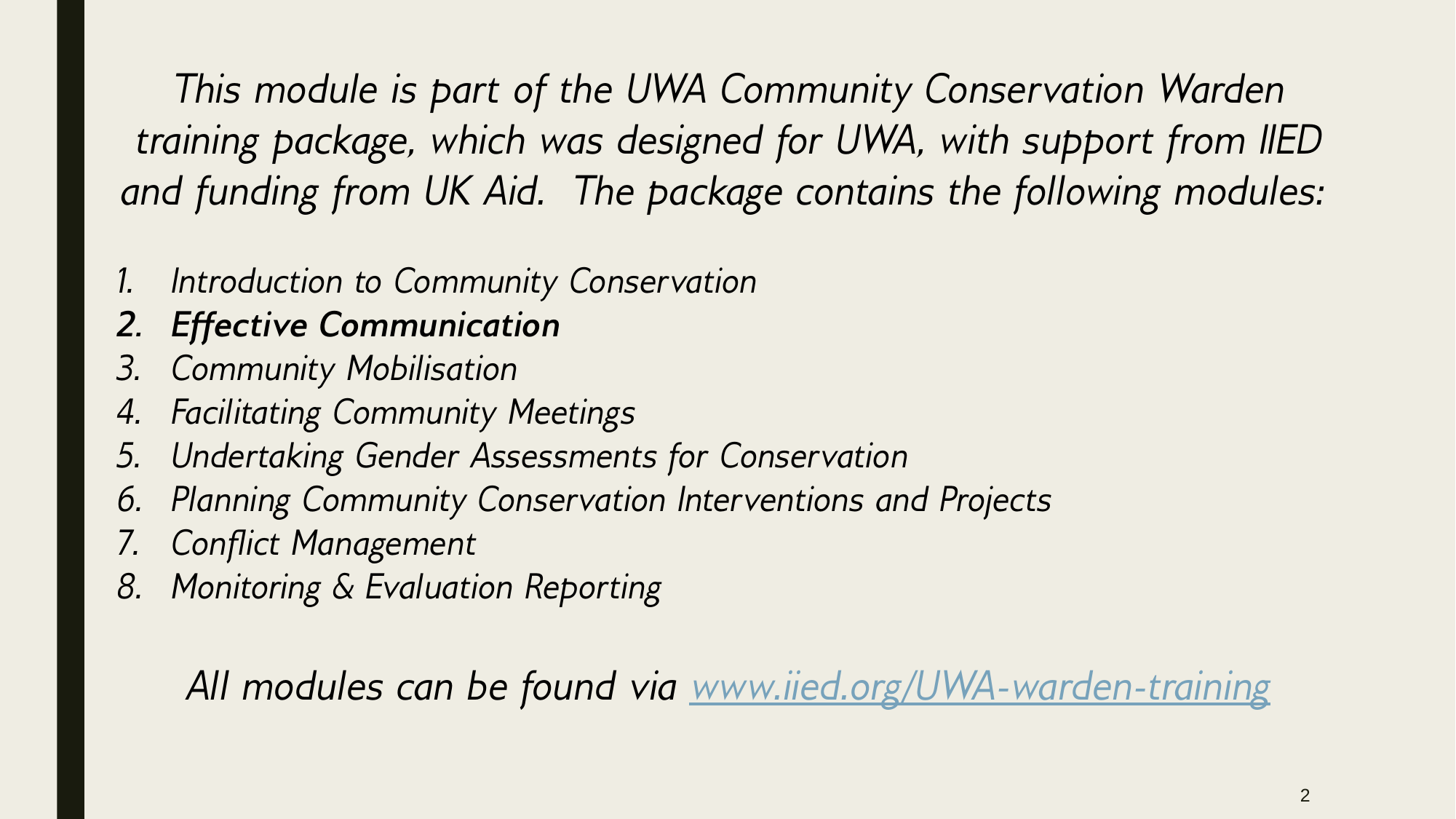

This module is part of the UWA Community Conservation Warden training package, which was designed for UWA, with support from IIED and funding from UK Aid.  The package contains the following modules:

Introduction to Community Conservation
Effective Communication
Community Mobilisation
Facilitating Community Meetings
Undertaking Gender Assessments for Conservation
Planning Community Conservation Interventions and Projects
Conflict Management
Monitoring & Evaluation Reporting

All modules can be found via www.iied.org/UWA-warden-training
2